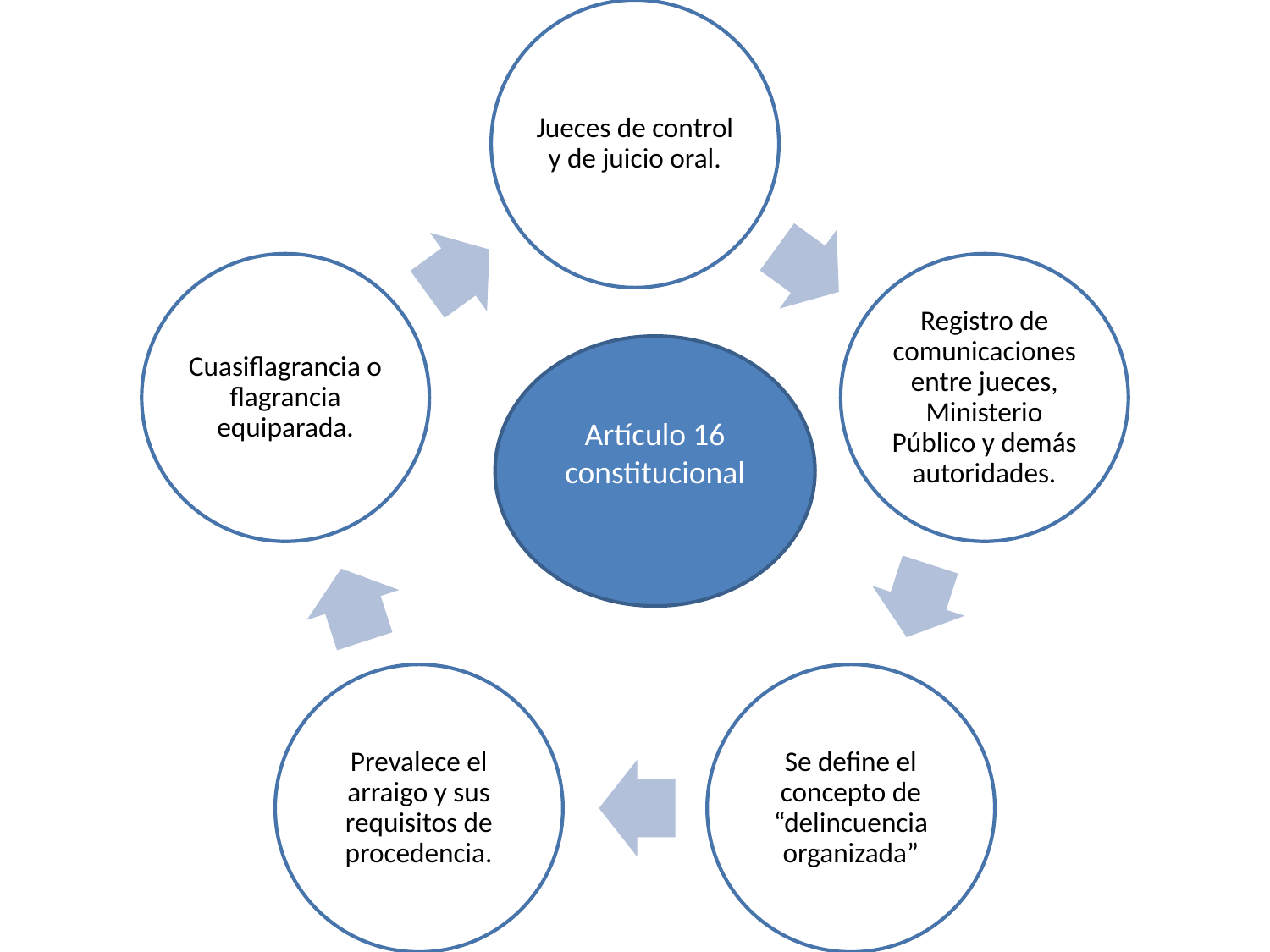

Jueces de control y de juicio oral.

Registro de comunicaciones entre jueces, Ministerio Público y demás autoridades.

Se define el concepto de “delincuencia organizada”

Prevalece el arraigo y sus requisitos de procedencia.

Cuasiflagrancia o flagrancia equiparada.

Artículo 16 constitucional